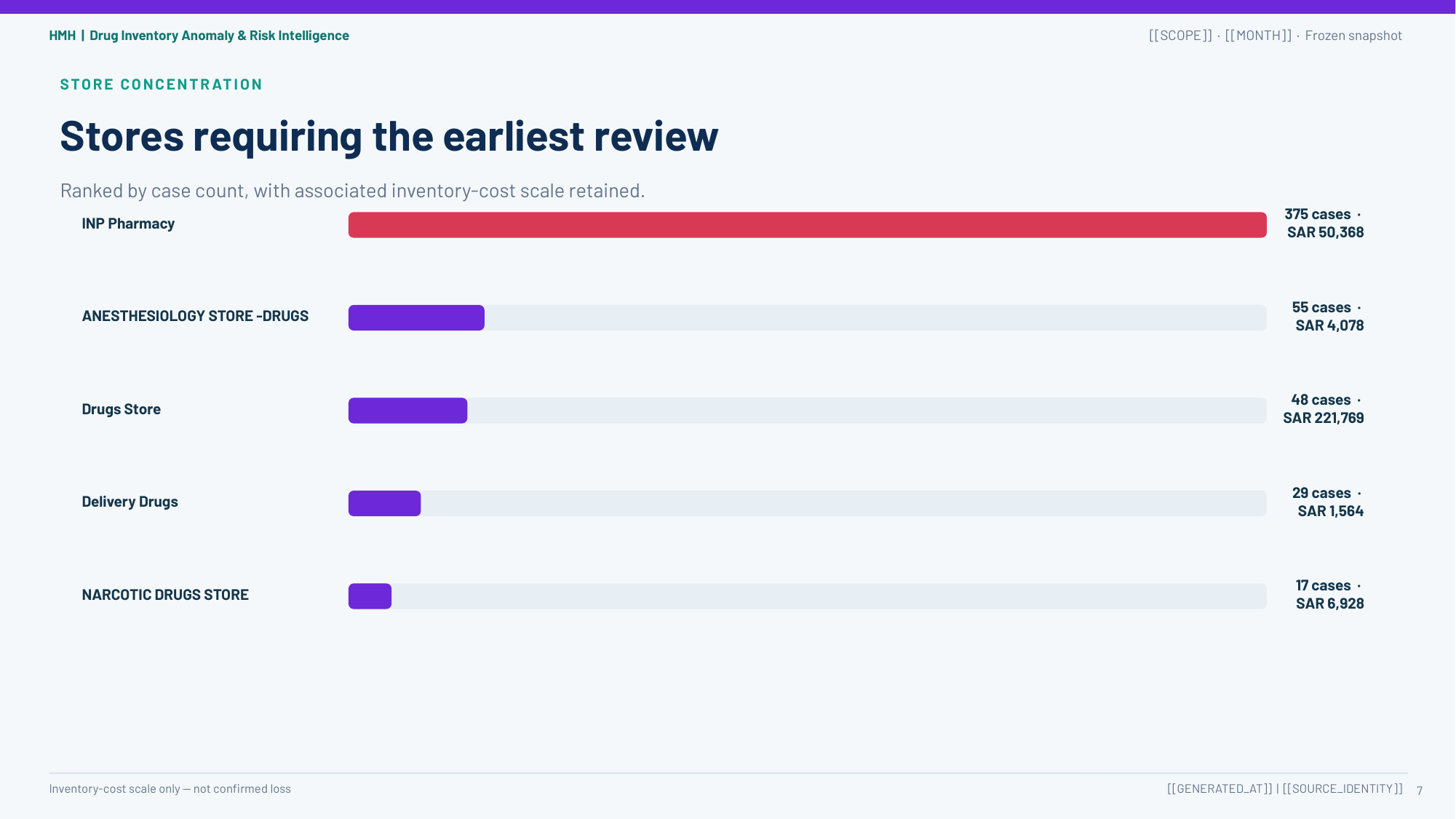

STORE CONCENTRATION
Stores requiring the earliest review
Ranked by case count, with associated inventory-cost scale retained.
INP Pharmacy
375 cases  ·  SAR 50,368

ANESTHESIOLOGY STORE -DRUGS
55 cases  ·  SAR 4,078

Drugs Store
48 cases  ·  SAR 221,769

Delivery Drugs
29 cases  ·  SAR 1,564

NARCOTIC DRUGS STORE
17 cases  ·  SAR 6,928

7